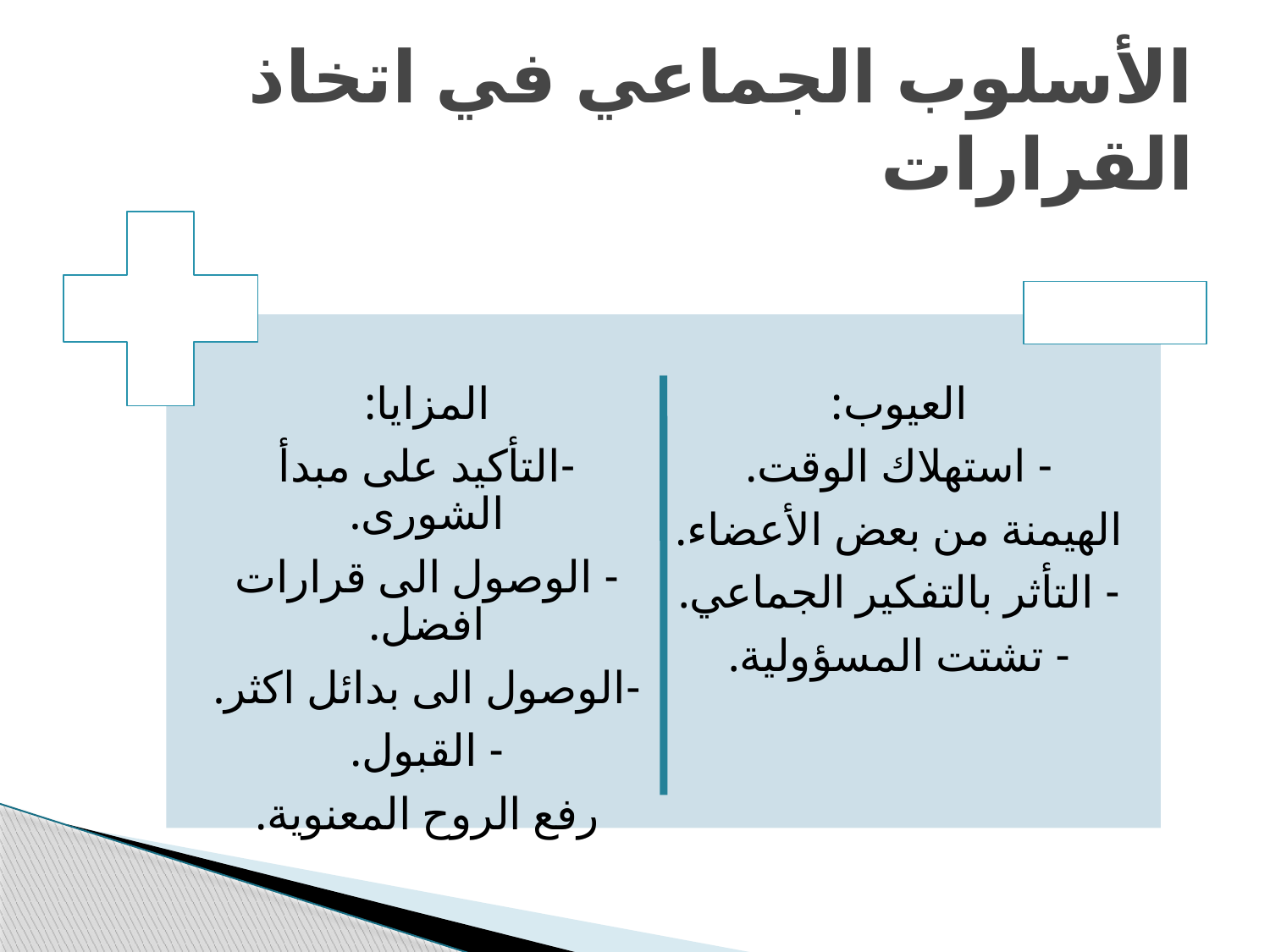

# الأسلوب الجماعي في اتخاذ القرارات
المزايا:
-التأكيد على مبدأ الشورى.
- الوصول الى قرارات افضل.
-الوصول الى بدائل اكثر.
- القبول.
رفع الروح المعنوية.

العيوب:
- استهلاك الوقت.
الهيمنة من بعض الأعضاء.
- التأثر بالتفكير الجماعي.
- تشتت المسؤولية.